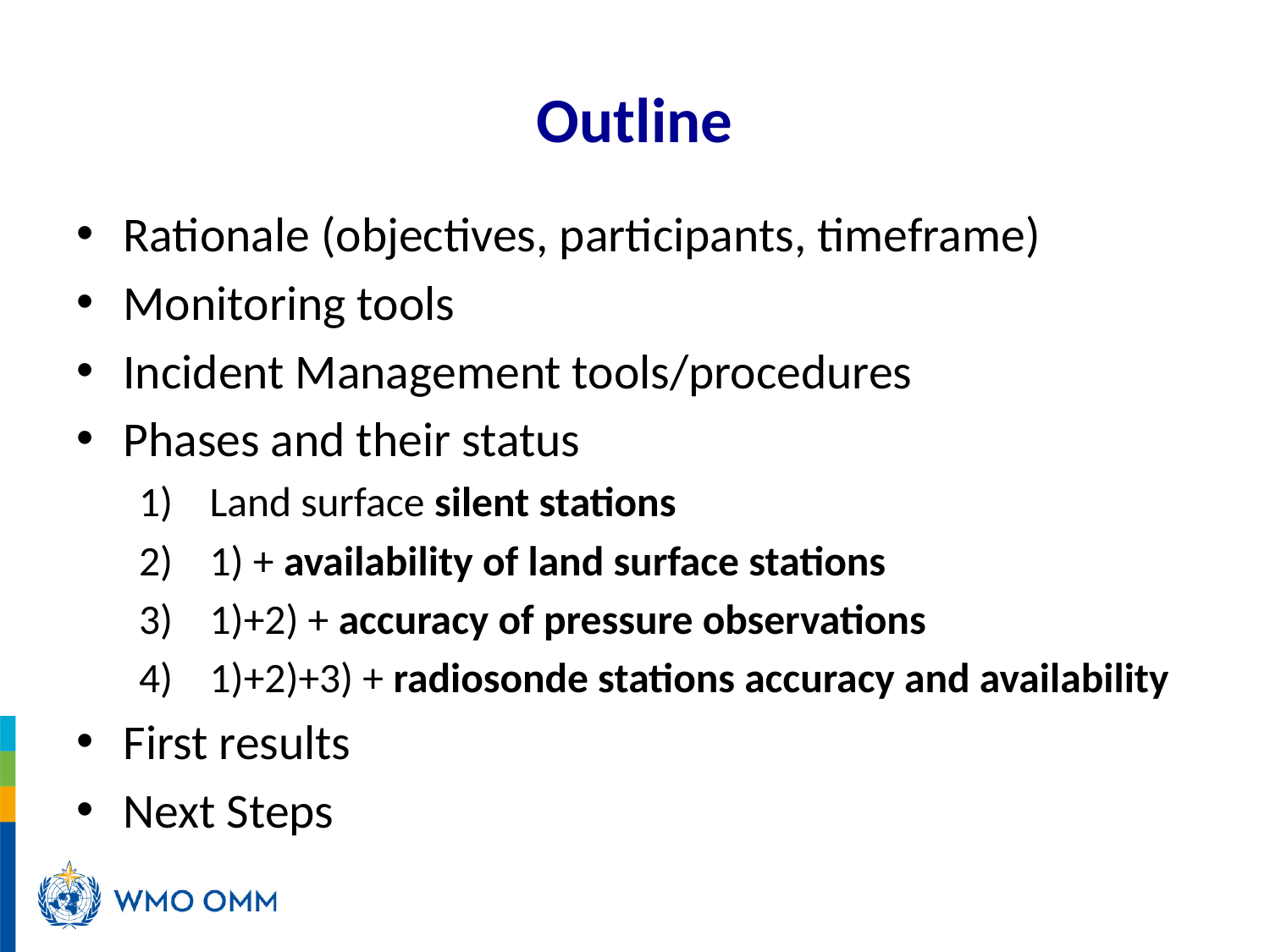

# Outline
Rationale (objectives, participants, timeframe)
Monitoring tools
Incident Management tools/procedures
Phases and their status
Land surface silent stations
1) + availability of land surface stations
1)+2) + accuracy of pressure observations
1)+2)+3) + radiosonde stations accuracy and availability
First results
Next Steps